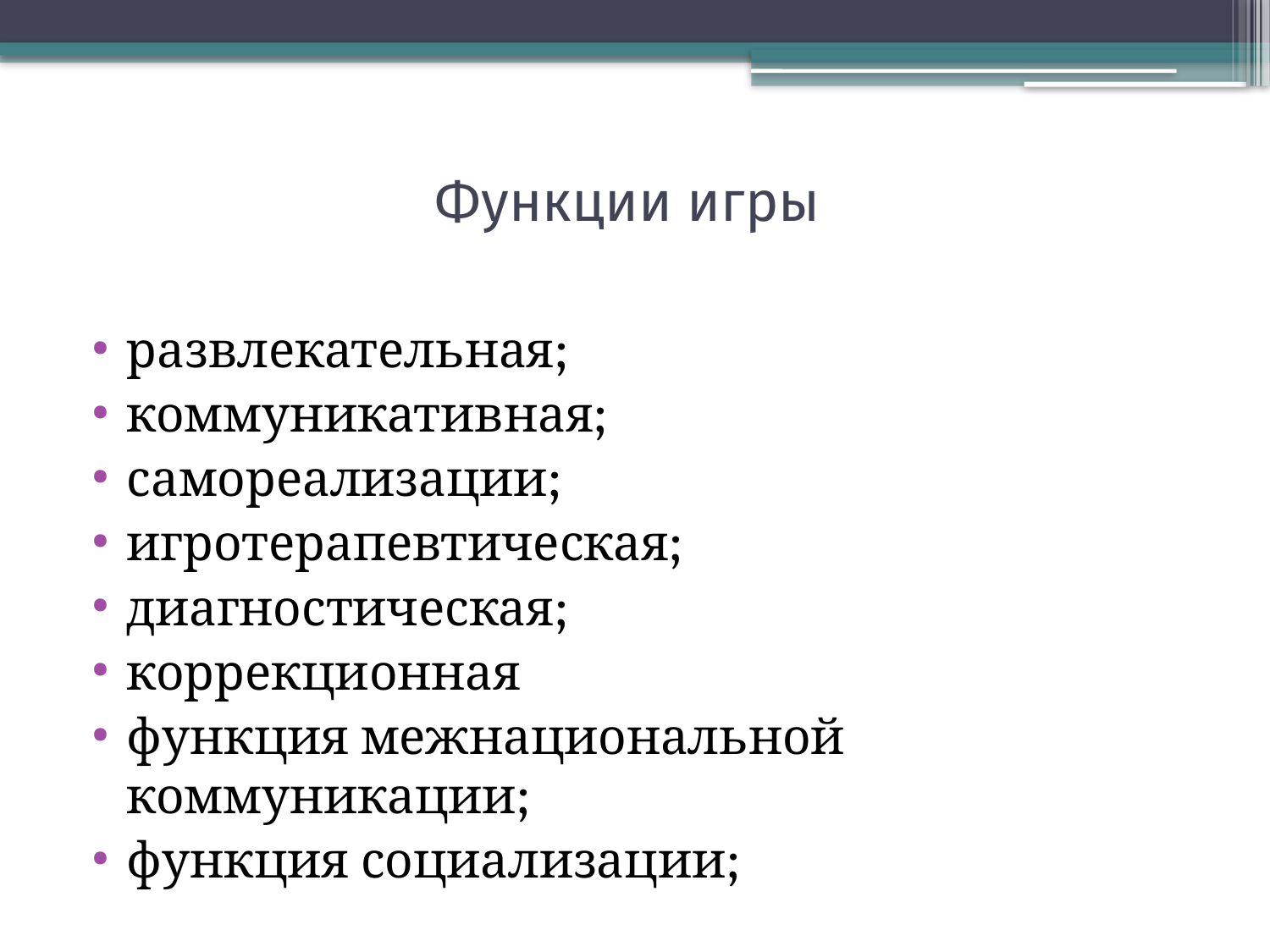

# Функции игры
развлекательная;
коммуникативная;
самореализации;
игротерапевтическая;
диагностическая;
коррекционная
функция межнациональной коммуникации;
функция социализации;